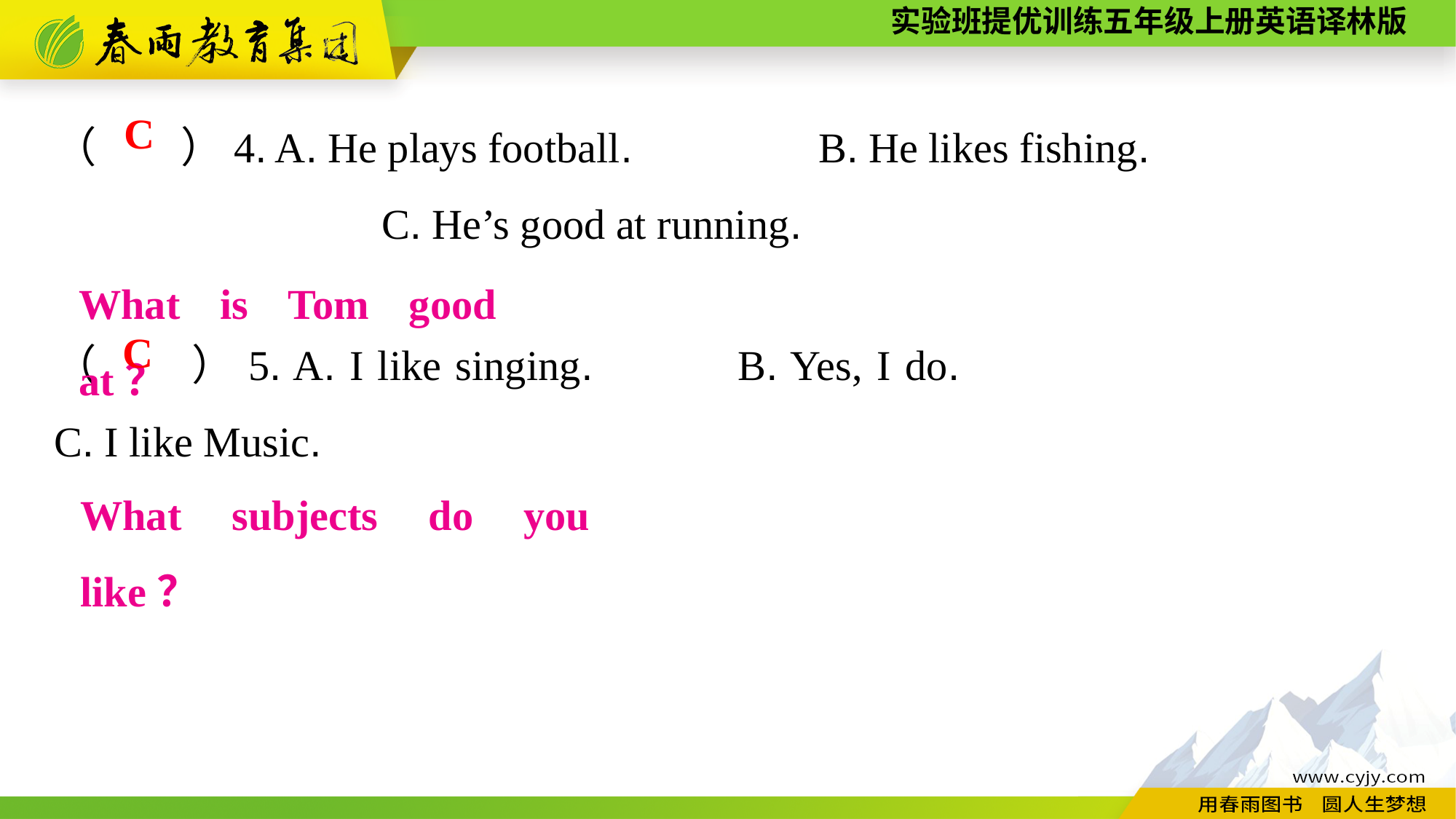

（　　）4. A. He plays football.		B. He likes fishing.
			C. He’s good at running.

（　　）5. A. I like singing.		B. Yes, I do.					C. I like Music.
C
What is Tom good at？
C
What subjects do you like？